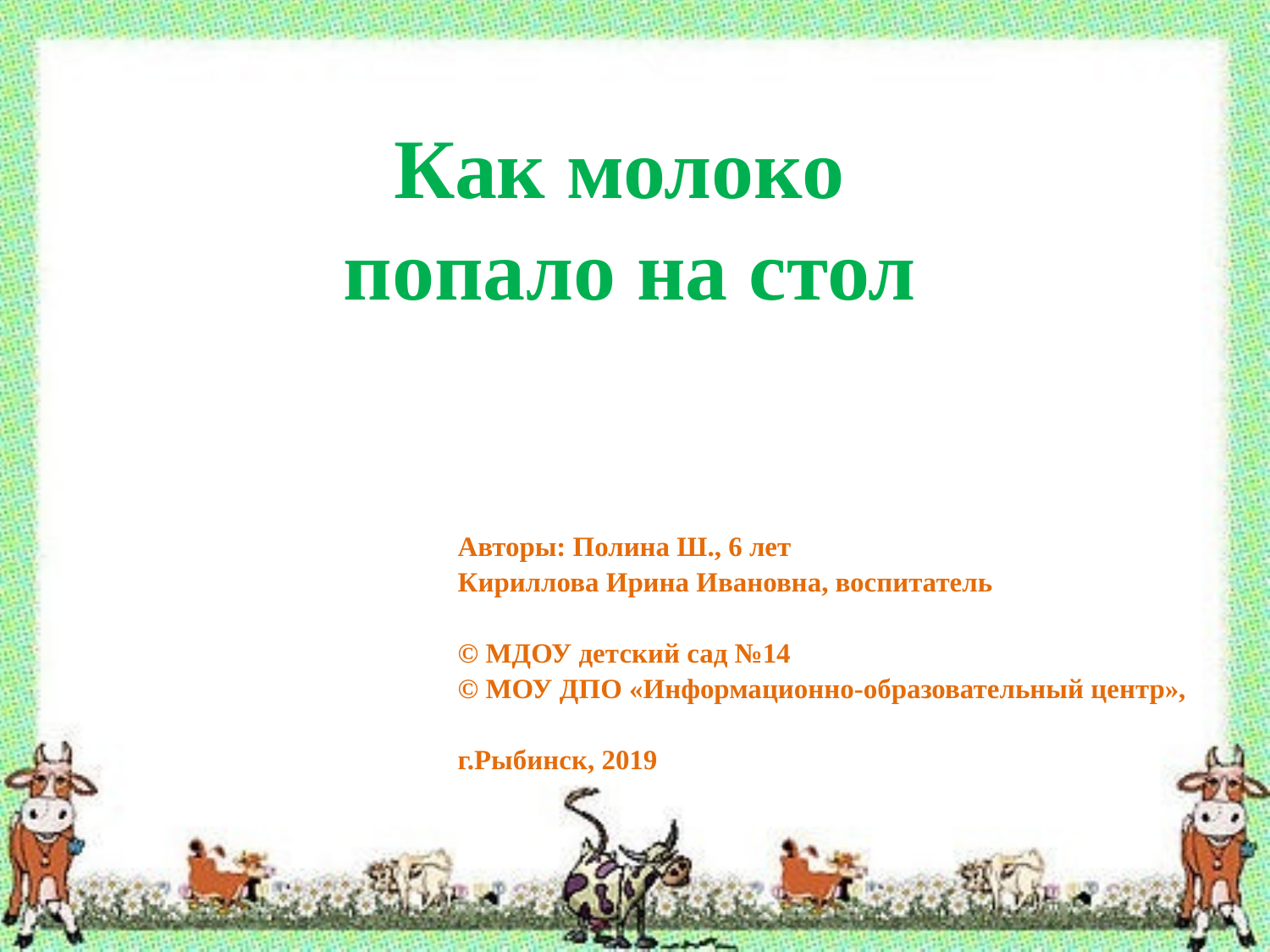

# Как молоко попало на стол
Авторы: Полина Ш., 6 лет
Кириллова Ирина Ивановна, воспитатель

© МДОУ детский сад №14
© МОУ ДПО «Информационно-образовательный центр»,

г.Рыбинск, 2019